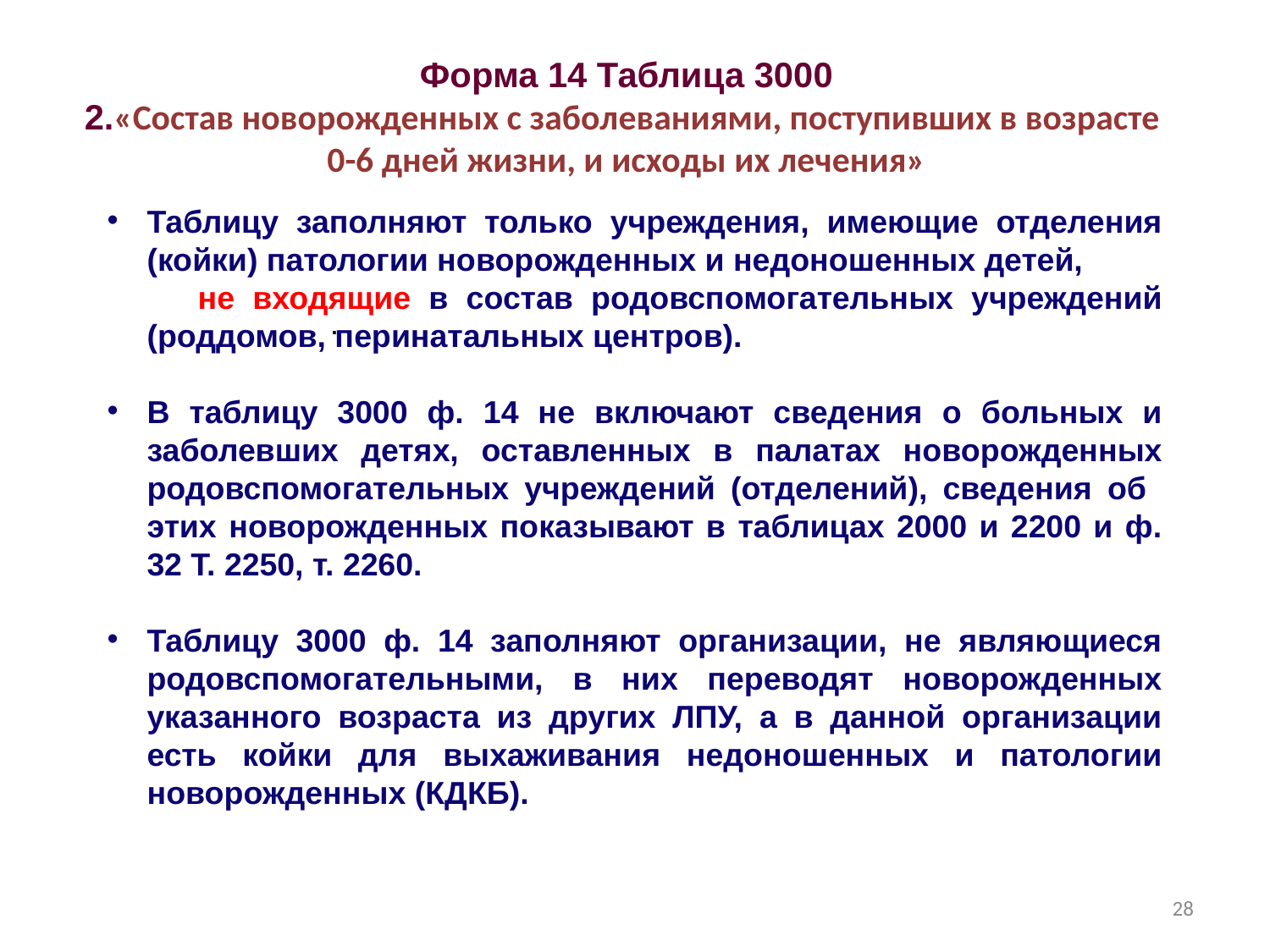

# Форма 14 Таблица 3000 2.«Состав новорожденных с заболеваниями, поступивших в возрасте 0-6 дней жизни, и исходы их лечения»
Таблицу заполняют только учреждения, имеющие отделения (койки) патологии новорожденных и недоношенных детей,
     не входящие в состав родовспомогательных учреждений (роддомов, перинатальных центров).

В таблицу 3000 ф. 14 не включают сведения о больных и заболевших детях, оставленных в палатах новорожденных родовспомогательных учреждений (отделений), сведения об  этих новорожденных показывают в таблицах 2000 и 2200 и ф. 32 Т. 2250, т. 2260.

Таблицу 3000 ф. 14 заполняют организации, не являющиеся родовспомогательными, в них переводят новорожденных указанного возраста из других ЛПУ, а в данной организации есть койки для выхаживания недоношенных и патологии новорожденных (КДКБ).

.
28